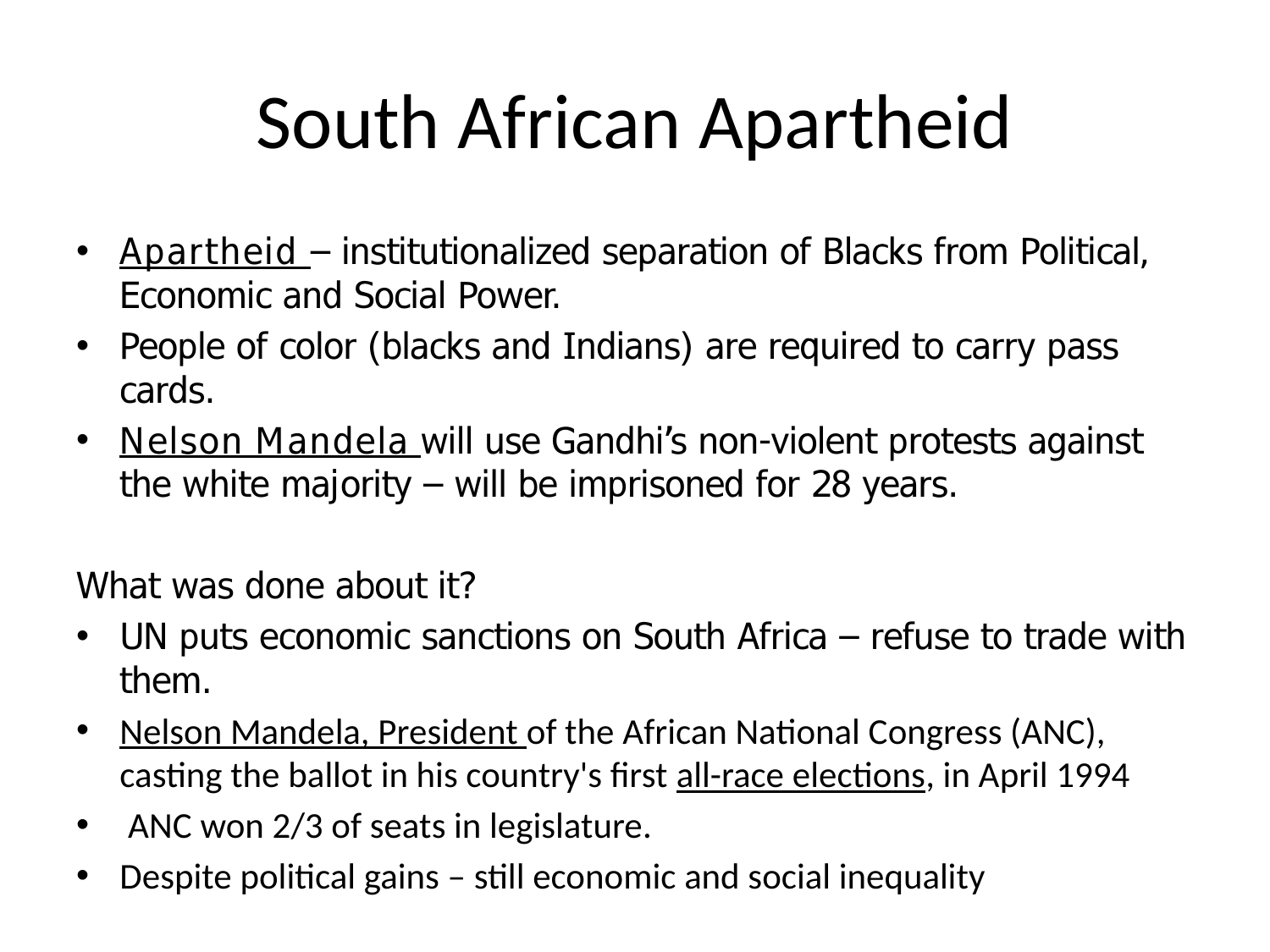

# South African Apartheid
Apartheid – institutionalized separation of Blacks from Political, Economic and Social Power.
People of color (blacks and Indians) are required to carry pass cards.
Nelson Mandela will use Gandhi’s non-violent protests against the white majority – will be imprisoned for 28 years.

What was done about it?
UN puts economic sanctions on South Africa – refuse to trade with them.
Nelson Mandela, President of the African National Congress (ANC), casting the ballot in his country's first all-race elections, in April 1994
 ANC won 2/3 of seats in legislature.
Despite political gains – still economic and social inequality